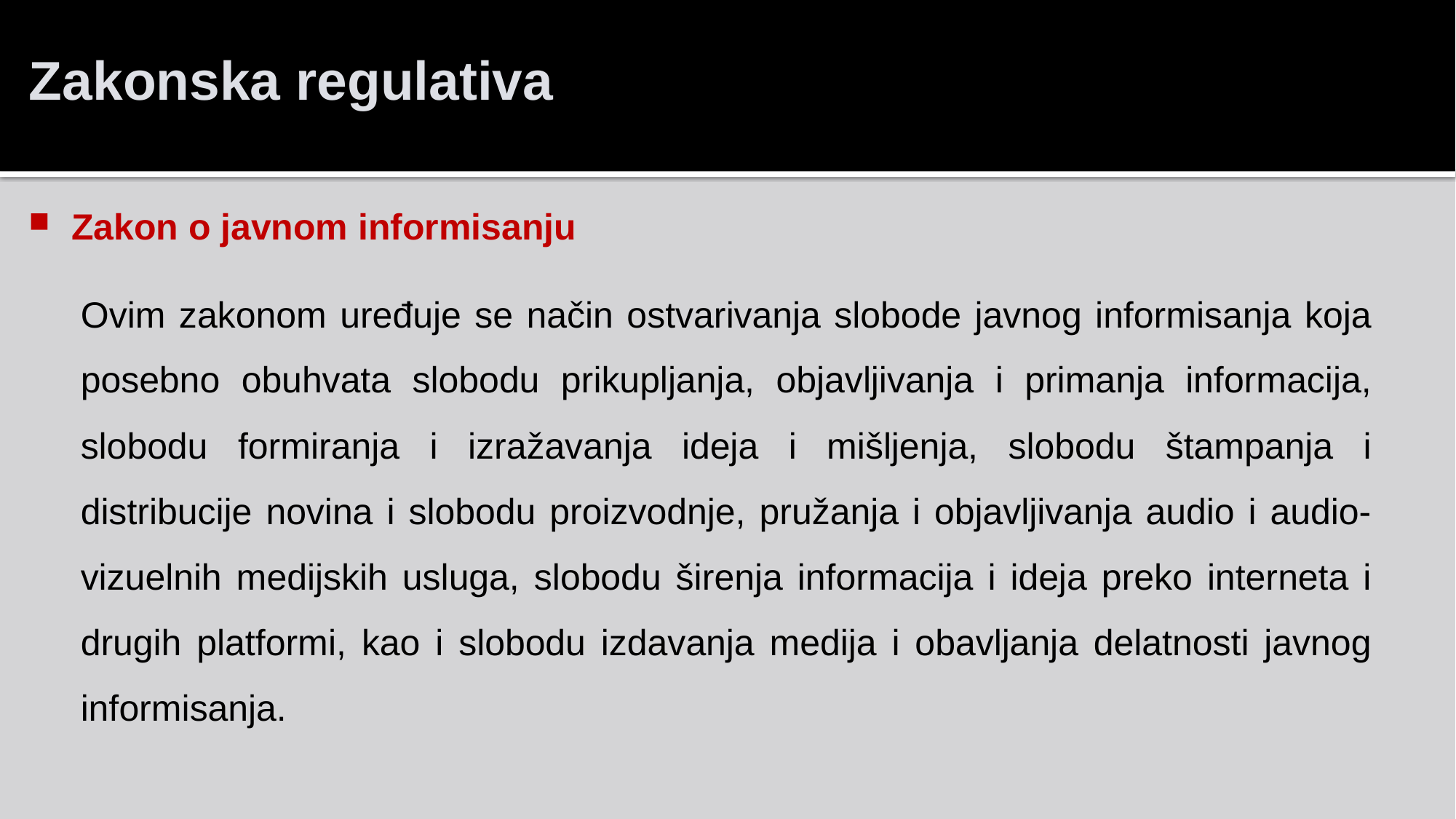

Zakonska regulativa

Zakon o javnom informisanju

Ovim zakonom uređuje se način ostvarivanja slobode javnog informisanja koja posebno obuhvata slobodu prikupljanja, objavljivanja i primanja informacija, slobodu formiranja i izražavanja ideja i mišljenja, slobodu štampanja i distribucije novina i slobodu proizvodnje, pružanja i objavljivanja audio i audio-vizuelnih medijskih usluga, slobodu širenja informacija i ideja preko interneta i drugih platformi, kao i slobodu izdavanja medija i obavljanja delatnosti javnog informisanja.